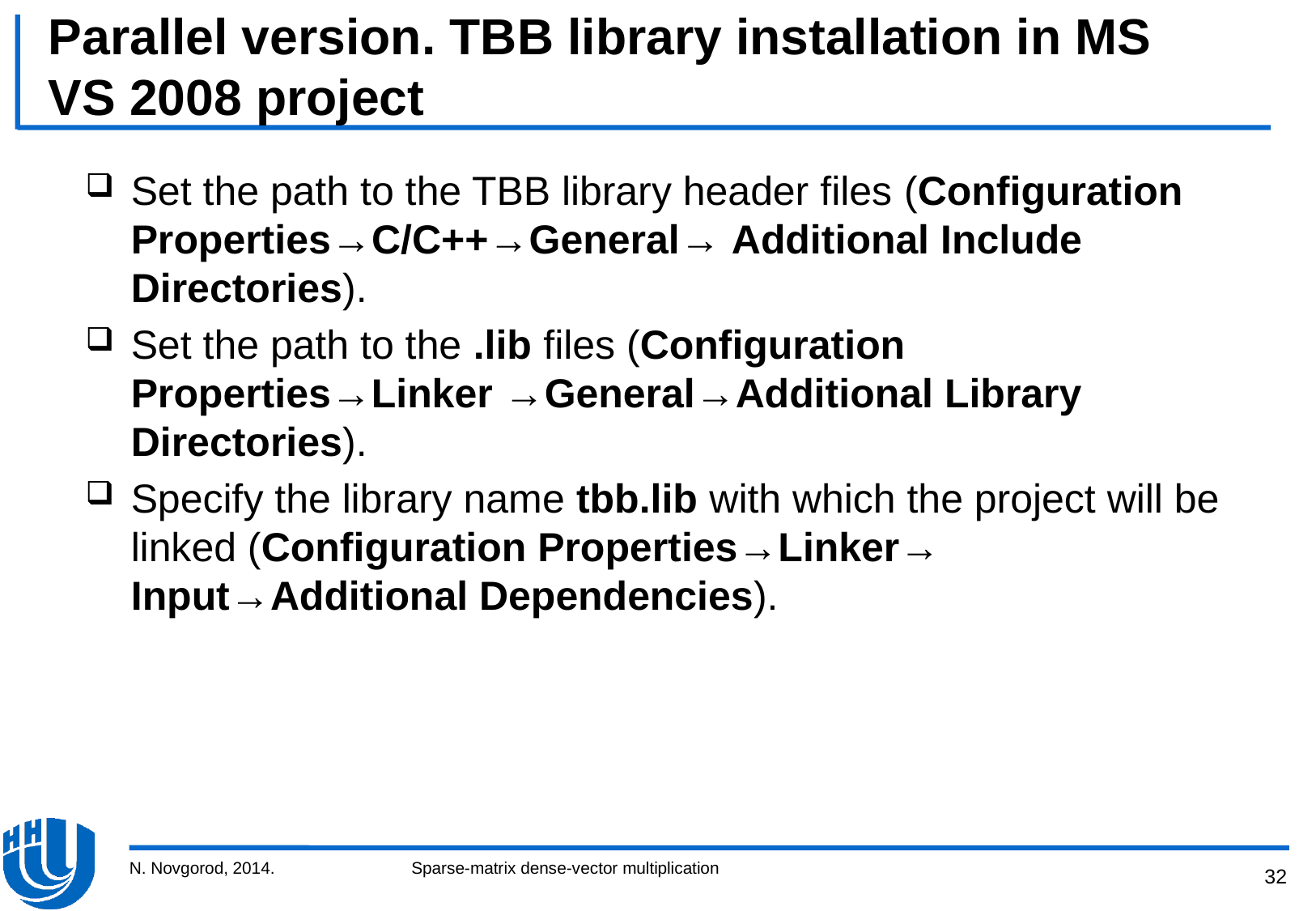

# Parallel version. TBB library installation in MS VS 2008 project
Set the path to the TBB library header files (Configuration Properties→C/C++→General→ Additional Include Directories).
Set the path to the .lib files (Configuration Properties→Linker →General→Additional Library Directories).
Specify the library name tbb.lib with which the project will be linked (Configuration Properties→Linker→ Input→Additional Dependencies).

N. Novgorod, 2014.
Sparse-matrix dense-vector multiplication